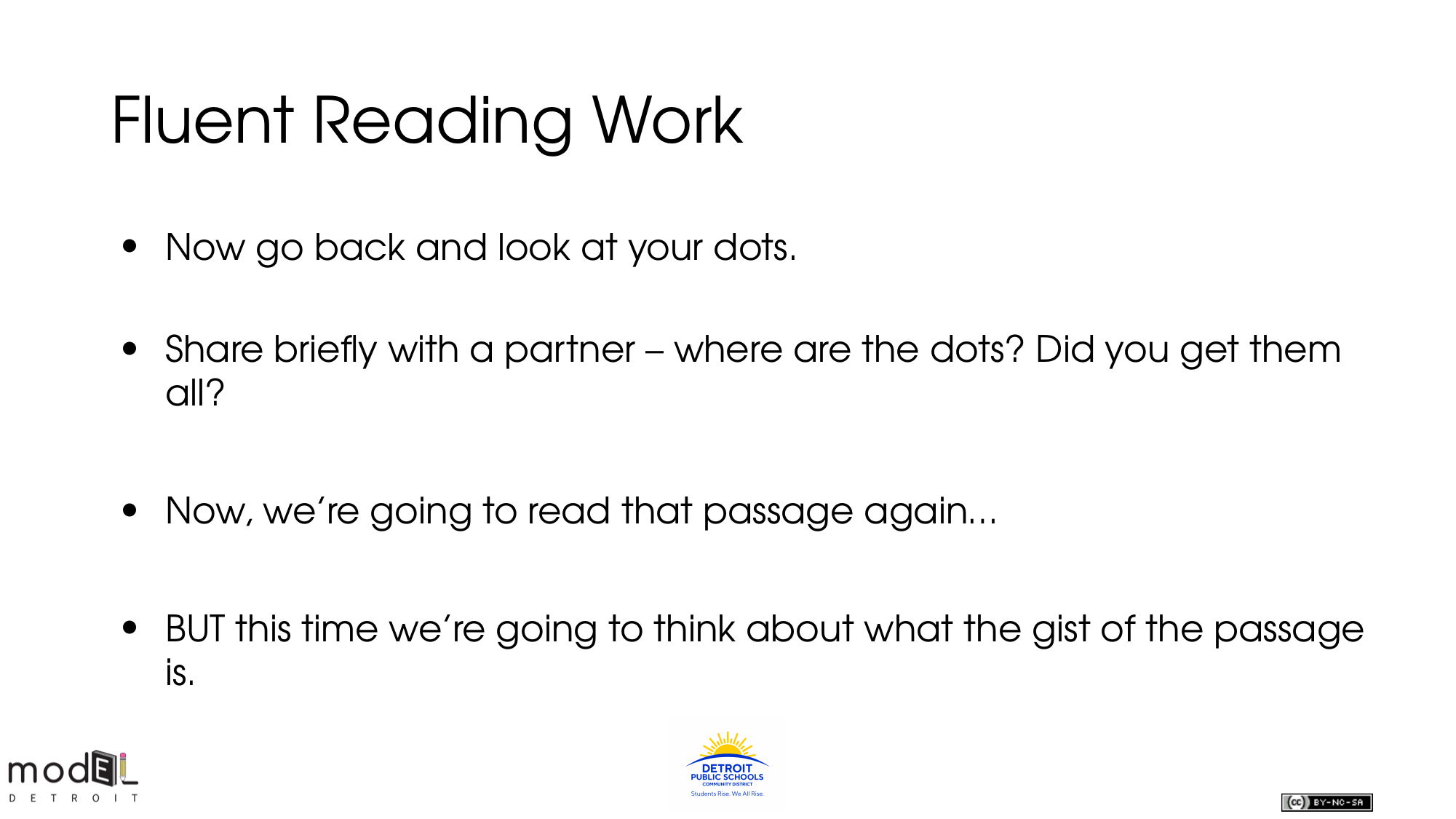

# Fluent Reading Work
Now go back and look at your dots.

Share briefly with a partner – where are the dots? Did you get them all?

Now, we’re going to read that passage again…

BUT this time we’re going to think about what the gist of the passage is.